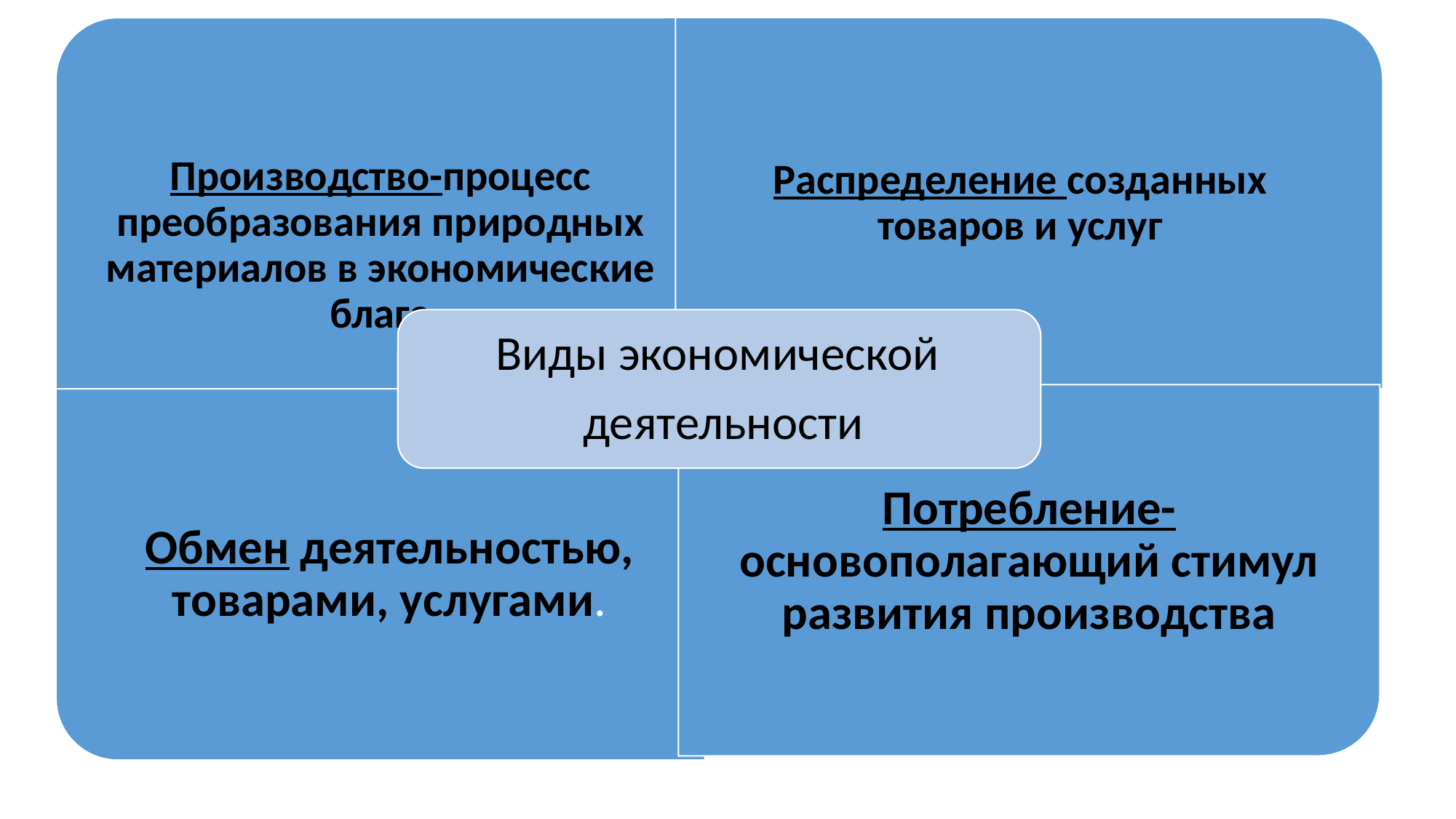

Производство-процесс преобразования природных материалов в экономические блага
Распределение созданных товаров и услуг
Обмен деятельностью, товарами, услугами.
Потребление-основополагающий стимул развития производства
Виды экономической
деятельности
#